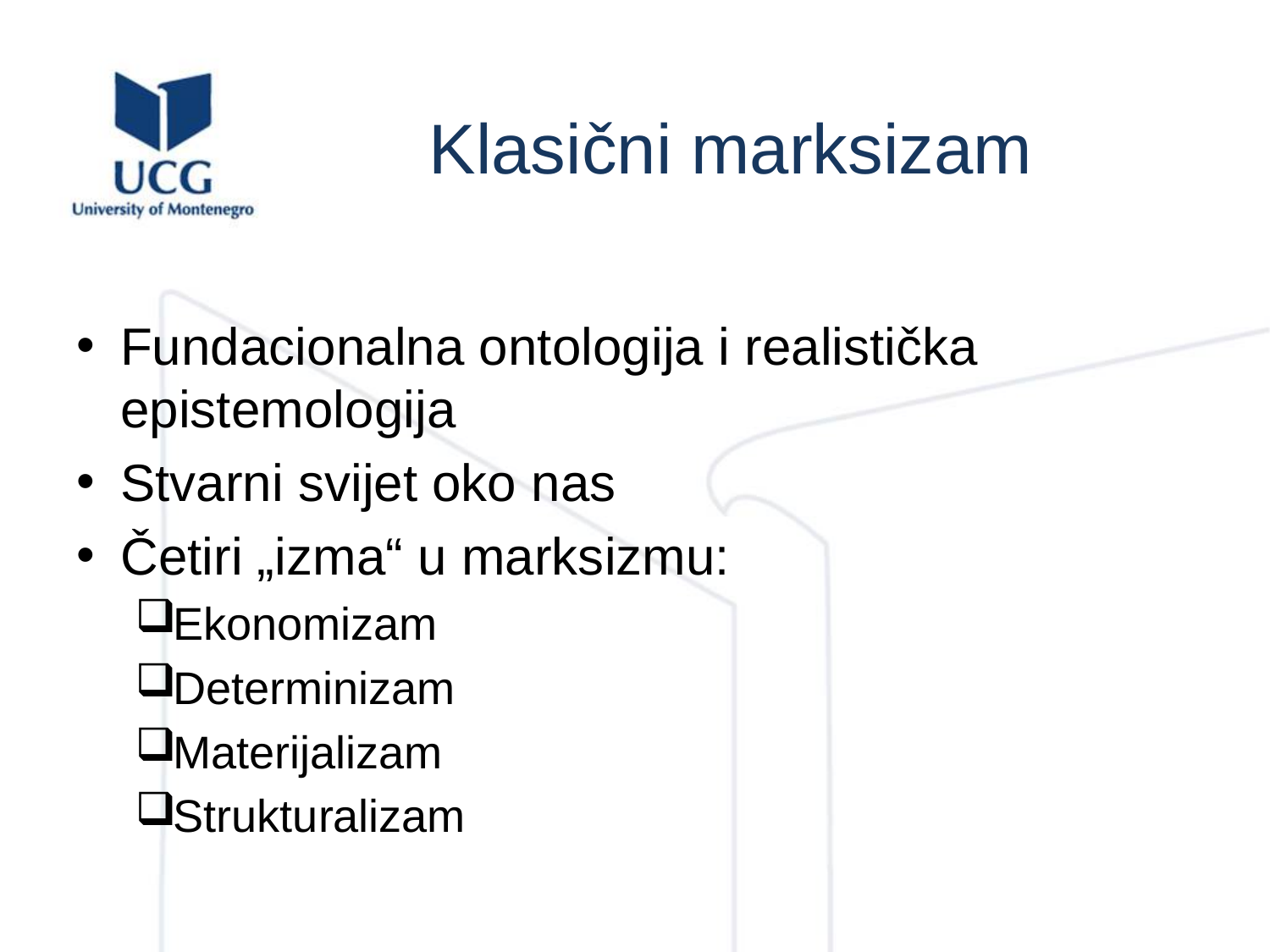

# Klasični marksizam
Fundacionalna ontologija i realistička epistemologija
Stvarni svijet oko nas
Četiri „izma“ u marksizmu:
Ekonomizam
Determinizam
Materijalizam
Strukturalizam